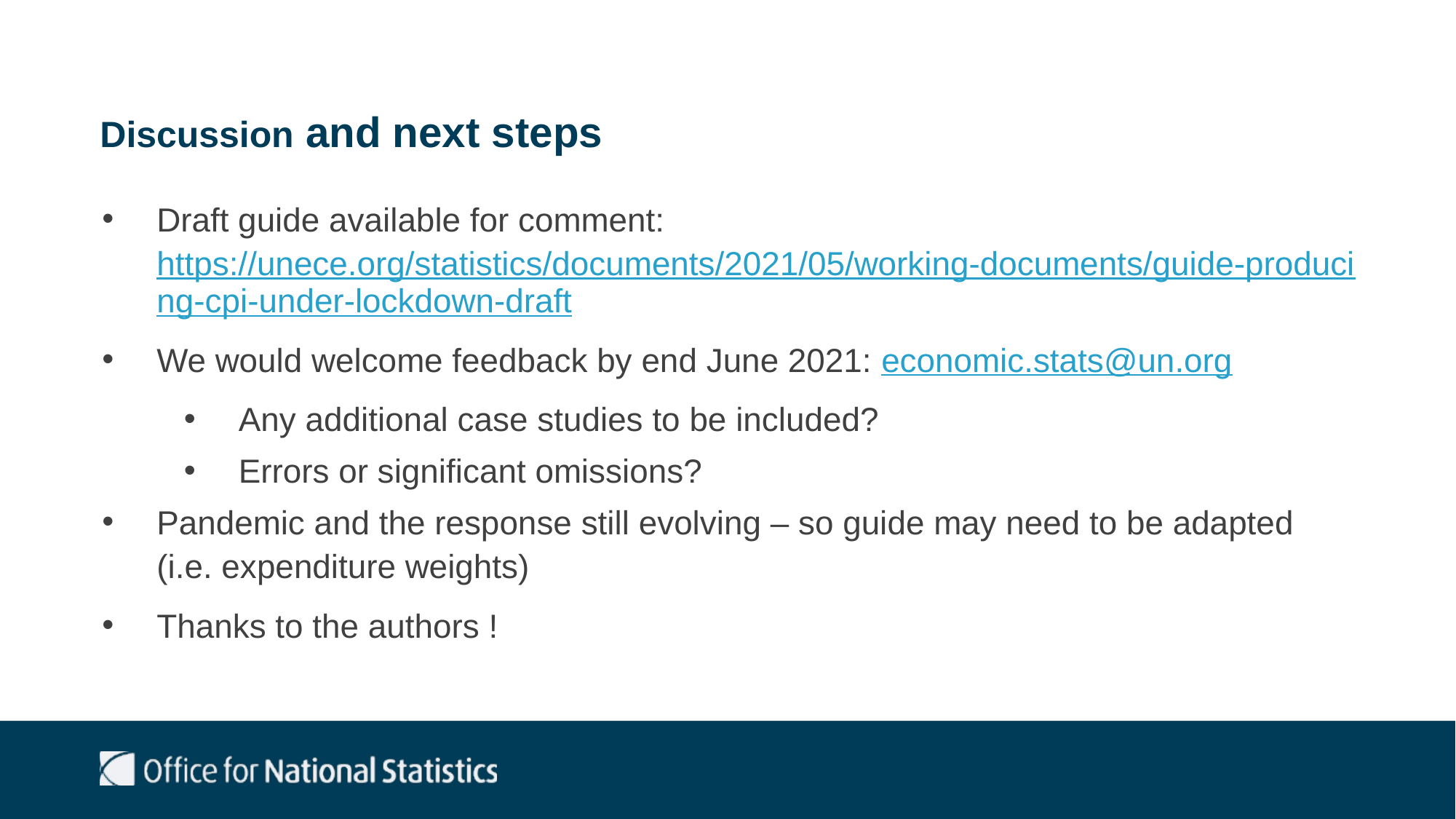

# Discussion and next steps
Draft guide available for comment: https://unece.org/statistics/documents/2021/05/working-documents/guide-producing-cpi-under-lockdown-draft
We would welcome feedback by end June 2021: economic.stats@un.org
Any additional case studies to be included?
Errors or significant omissions?
Pandemic and the response still evolving – so guide may need to be adapted (i.e. expenditure weights)
Thanks to the authors !